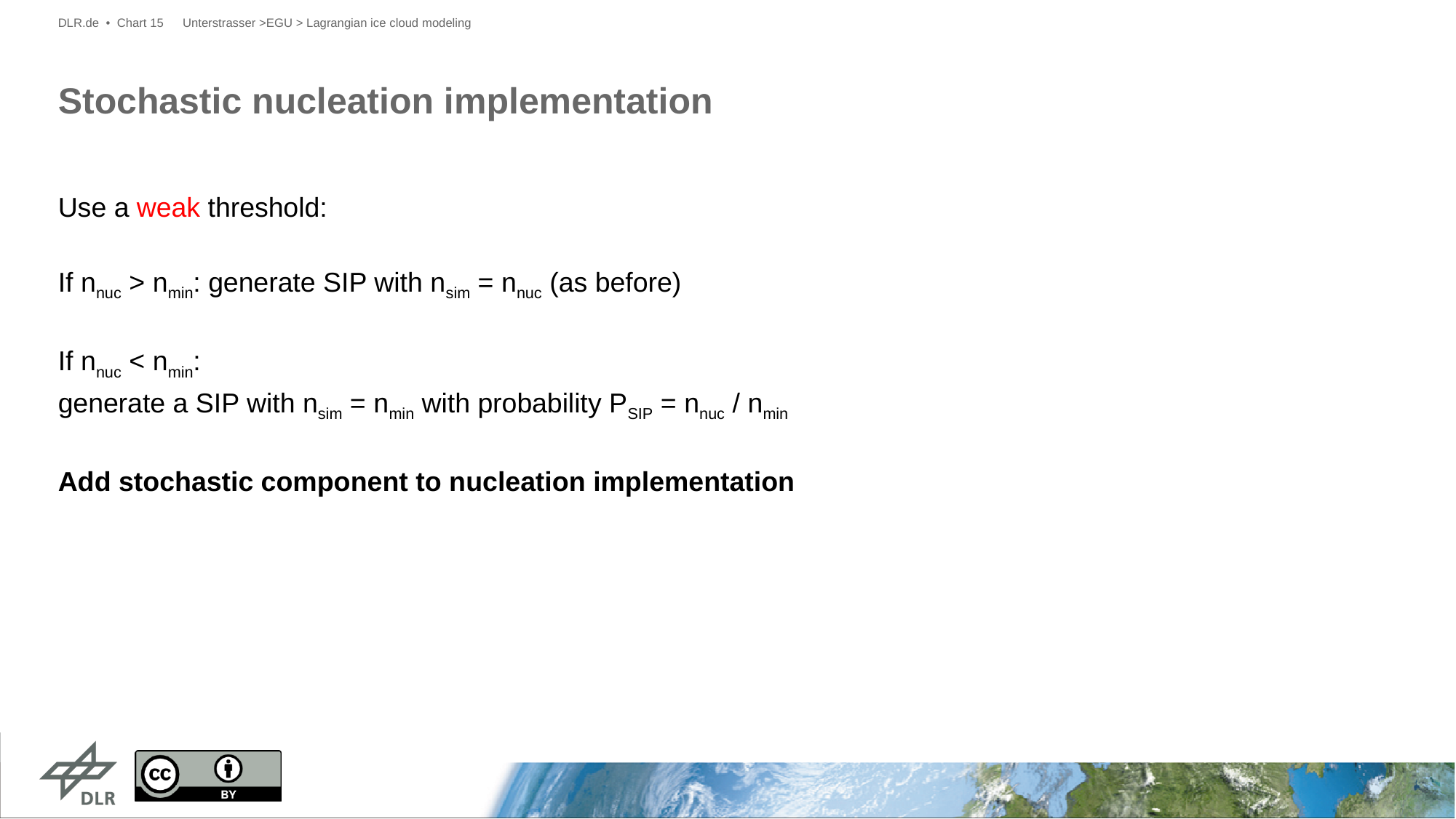

DLR.de  •  Chart 15
Unterstrasser >EGU > Lagrangian ice cloud modeling
# Stochastic nucleation implementation
Use a weak threshold:

If nnuc > nmin: generate SIP with nsim = nnuc (as before)

If nnuc < nmin:
generate a SIP with nsim = nmin with probability PSIP = nnuc / nmin

Add stochastic component to nucleation implementation